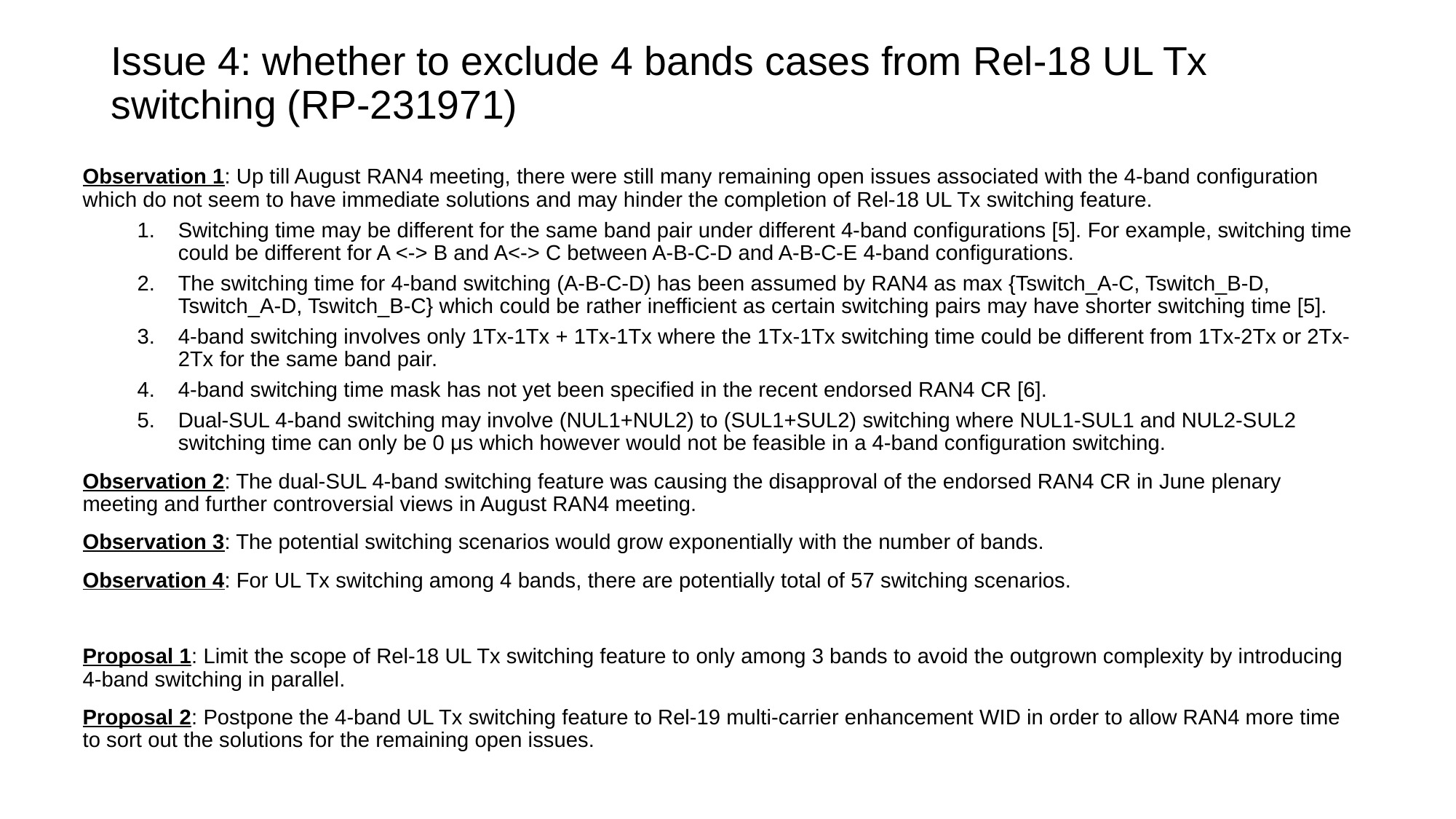

# Issue 4: whether to exclude 4 bands cases from Rel-18 UL Tx switching (RP-231971)
Observation 1: Up till August RAN4 meeting, there were still many remaining open issues associated with the 4-band configuration which do not seem to have immediate solutions and may hinder the completion of Rel-18 UL Tx switching feature.
Switching time may be different for the same band pair under different 4-band configurations [5]. For example, switching time could be different for A <-> B and A<-> C between A-B-C-D and A-B-C-E 4-band configurations.
The switching time for 4-band switching (A-B-C-D) has been assumed by RAN4 as max {Tswitch_A-C, Tswitch_B-D, Tswitch_A-D, Tswitch_B-C} which could be rather inefficient as certain switching pairs may have shorter switching time [5].
4-band switching involves only 1Tx-1Tx + 1Tx-1Tx where the 1Tx-1Tx switching time could be different from 1Tx-2Tx or 2Tx-2Tx for the same band pair.
4-band switching time mask has not yet been specified in the recent endorsed RAN4 CR [6].
Dual-SUL 4-band switching may involve (NUL1+NUL2) to (SUL1+SUL2) switching where NUL1-SUL1 and NUL2-SUL2 switching time can only be 0 μs which however would not be feasible in a 4-band configuration switching.
Observation 2: The dual-SUL 4-band switching feature was causing the disapproval of the endorsed RAN4 CR in June plenary meeting and further controversial views in August RAN4 meeting.
Observation 3: The potential switching scenarios would grow exponentially with the number of bands.
Observation 4: For UL Tx switching among 4 bands, there are potentially total of 57 switching scenarios.

Proposal 1: Limit the scope of Rel-18 UL Tx switching feature to only among 3 bands to avoid the outgrown complexity by introducing 4-band switching in parallel.
Proposal 2: Postpone the 4-band UL Tx switching feature to Rel-19 multi-carrier enhancement WID in order to allow RAN4 more time to sort out the solutions for the remaining open issues.